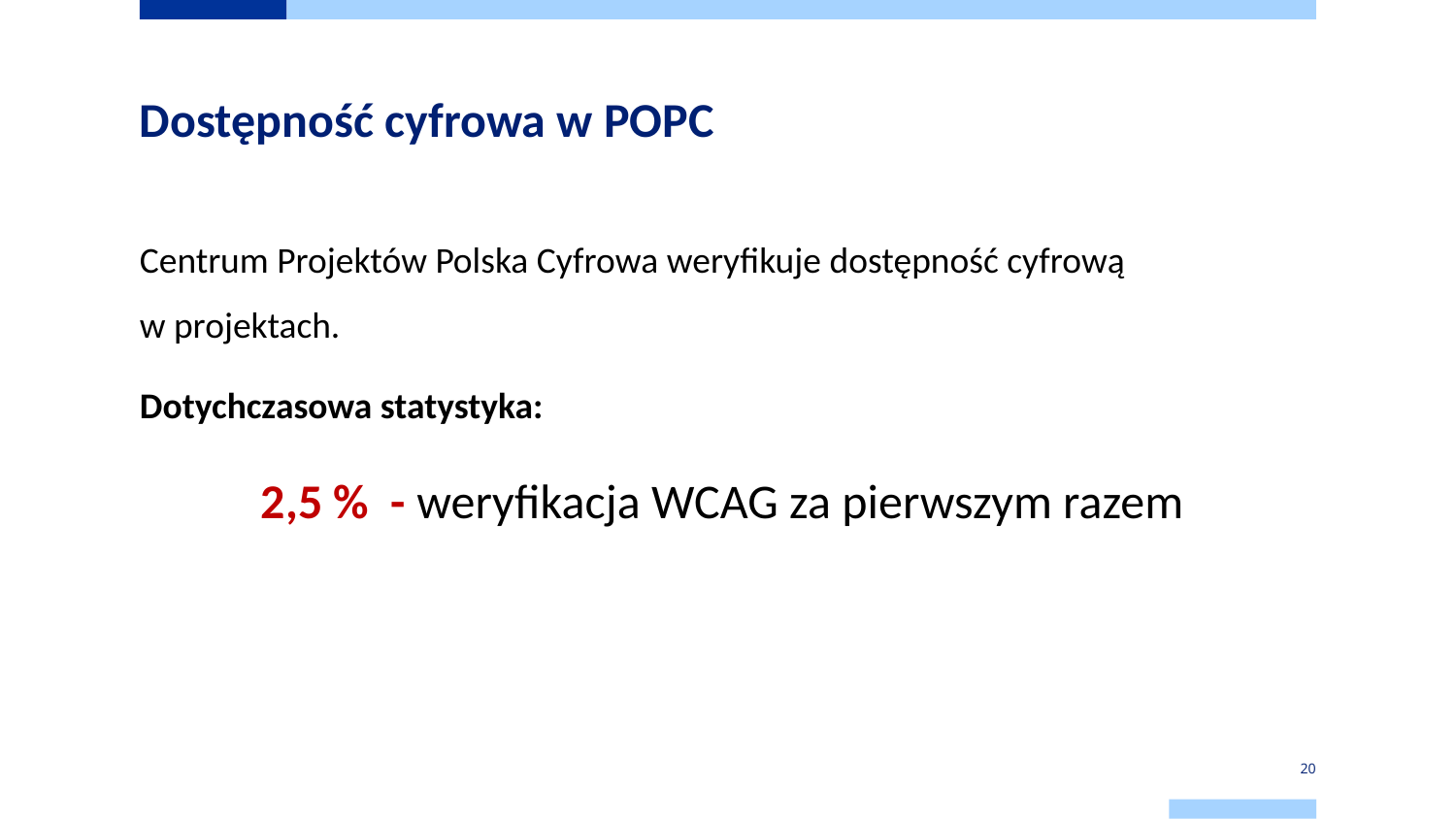

# Dostępność cyfrowa w POPC
Centrum Projektów Polska Cyfrowa weryfikuje dostępność cyfrową
w projektach.
Dotychczasowa statystyka:
2,5 %  - weryfikacja WCAG za pierwszym razem

20